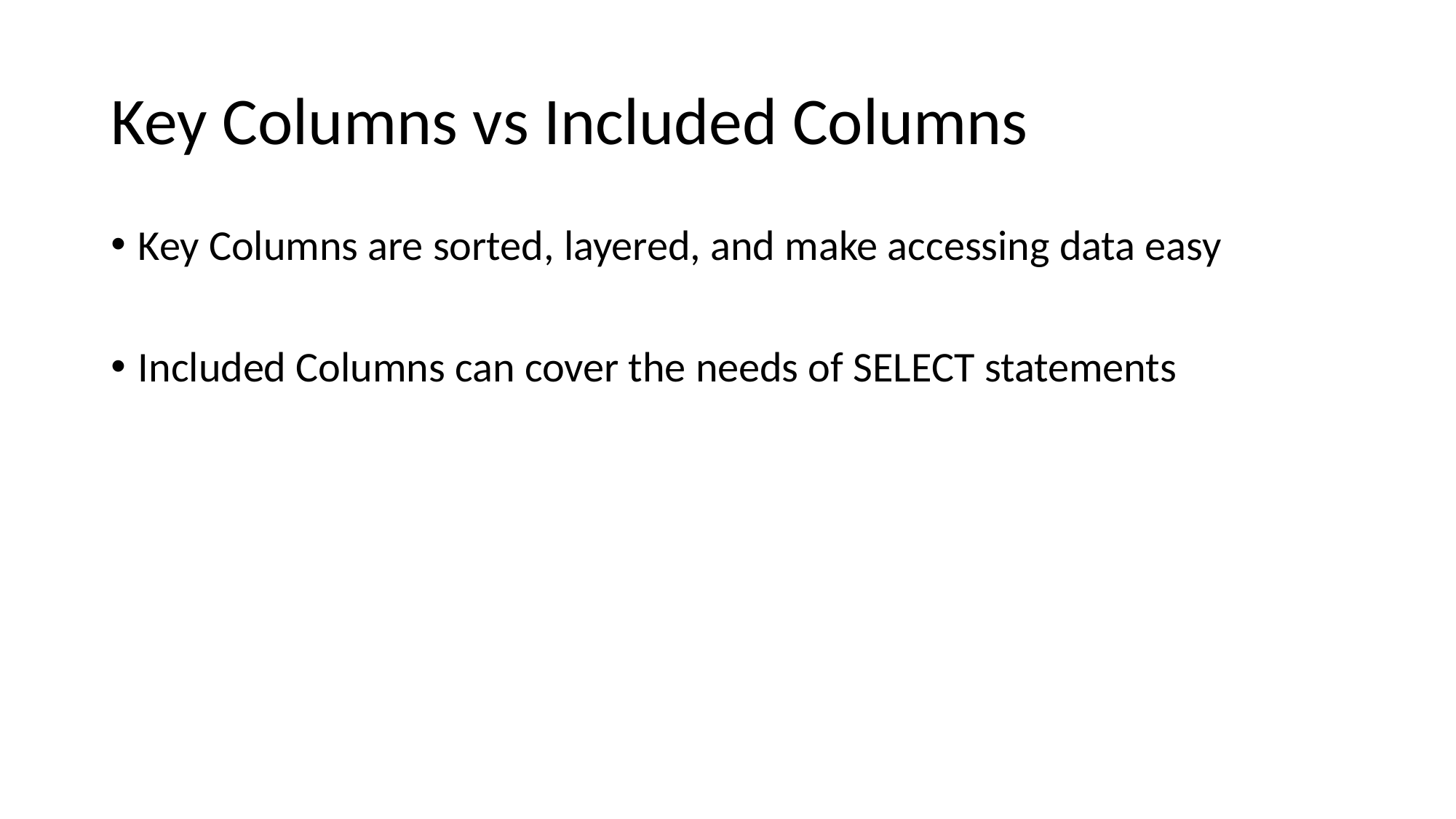

# Key Columns vs Included Columns
Key Columns are sorted, layered, and make accessing data easy

Included Columns can cover the needs of SELECT statements